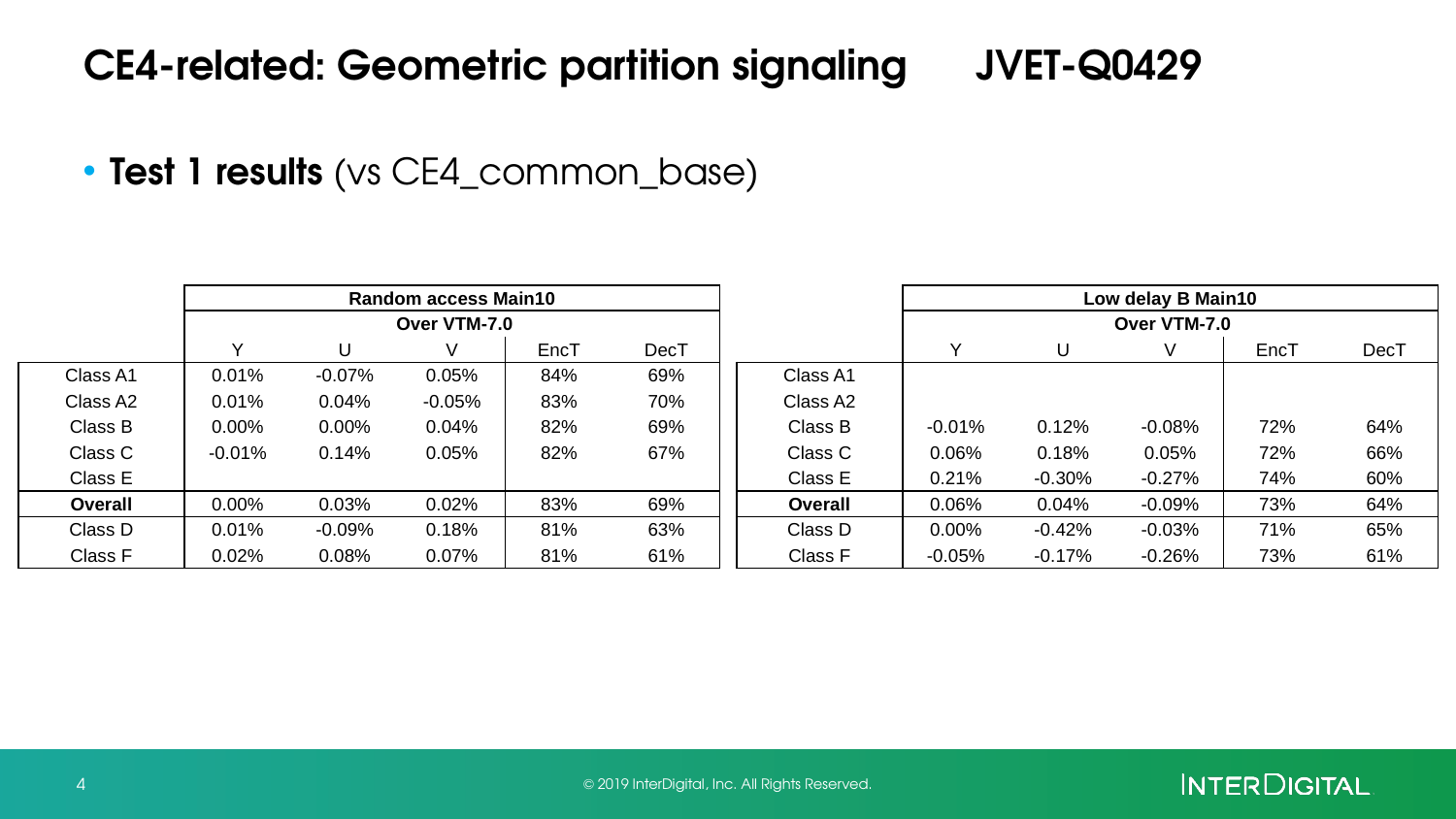

# CE4-related: Geometric partition signaling     JVET-Q0429
Test 1 results (vs CE4_common_base)
|  | Low delay B Main10 |  |  |  |  |
| --- | --- | --- | --- | --- | --- |
|  | Over VTM-7.0 |  |  |  |  |
|  | Y | U | V | EncT | DecT |
| Class A1 |  |  |  |  |  |
| Class A2 |  |  |  |  |  |
| Class B | -0.01% | 0.12% | -0.08% | 72% | 64% |
| Class C | 0.06% | 0.18% | 0.05% | 72% | 66% |
| Class E | 0.21% | -0.30% | -0.27% | 74% | 60% |
| Overall | 0.06% | 0.04% | -0.09% | 73% | 64% |
| Class D | 0.00% | -0.42% | -0.03% | 71% | 65% |
| Class F | -0.05% | -0.17% | -0.26% | 73% | 61% |
|  | Random access Main10 |  |  |  |  |
| --- | --- | --- | --- | --- | --- |
|  | Over VTM-7.0 |  |  |  |  |
|  | Y | U | V | EncT | DecT |
| Class A1 | 0.01% | -0.07% | 0.05% | 84% | 69% |
| Class A2 | 0.01% | 0.04% | -0.05% | 83% | 70% |
| Class B | 0.00% | 0.00% | 0.04% | 82% | 69% |
| Class C | -0.01% | 0.14% | 0.05% | 82% | 67% |
| Class E |  |  |  |  |  |
| Overall | 0.00% | 0.03% | 0.02% | 83% | 69% |
| Class D | 0.01% | -0.09% | 0.18% | 81% | 63% |
| Class F | 0.02% | 0.08% | 0.07% | 81% | 61% |
4
© 2019 InterDigital, Inc. All Rights Reserved.